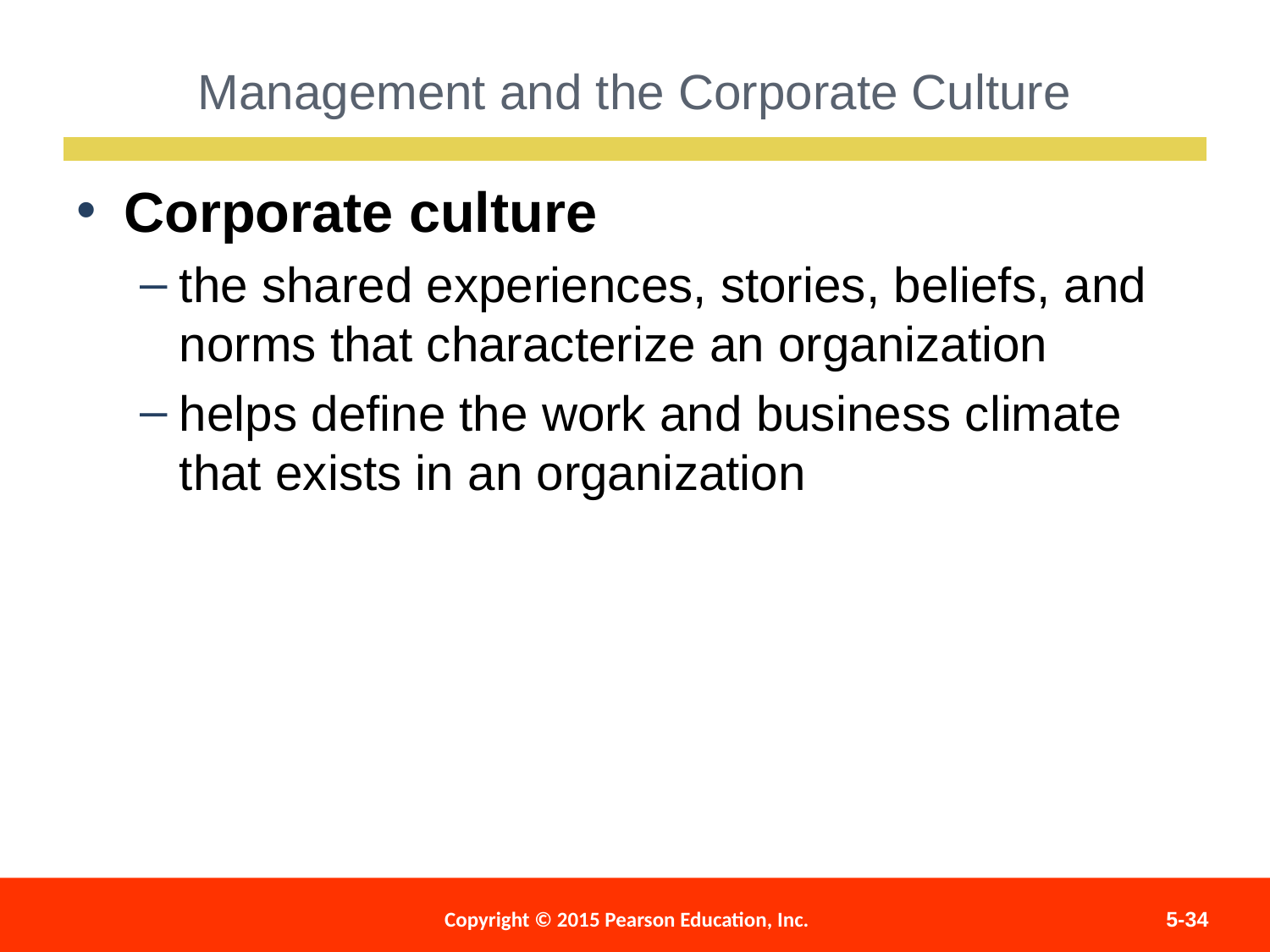

Management and the Corporate Culture
Corporate culture
the shared experiences, stories, beliefs, and norms that characterize an organization
helps define the work and business climate that exists in an organization